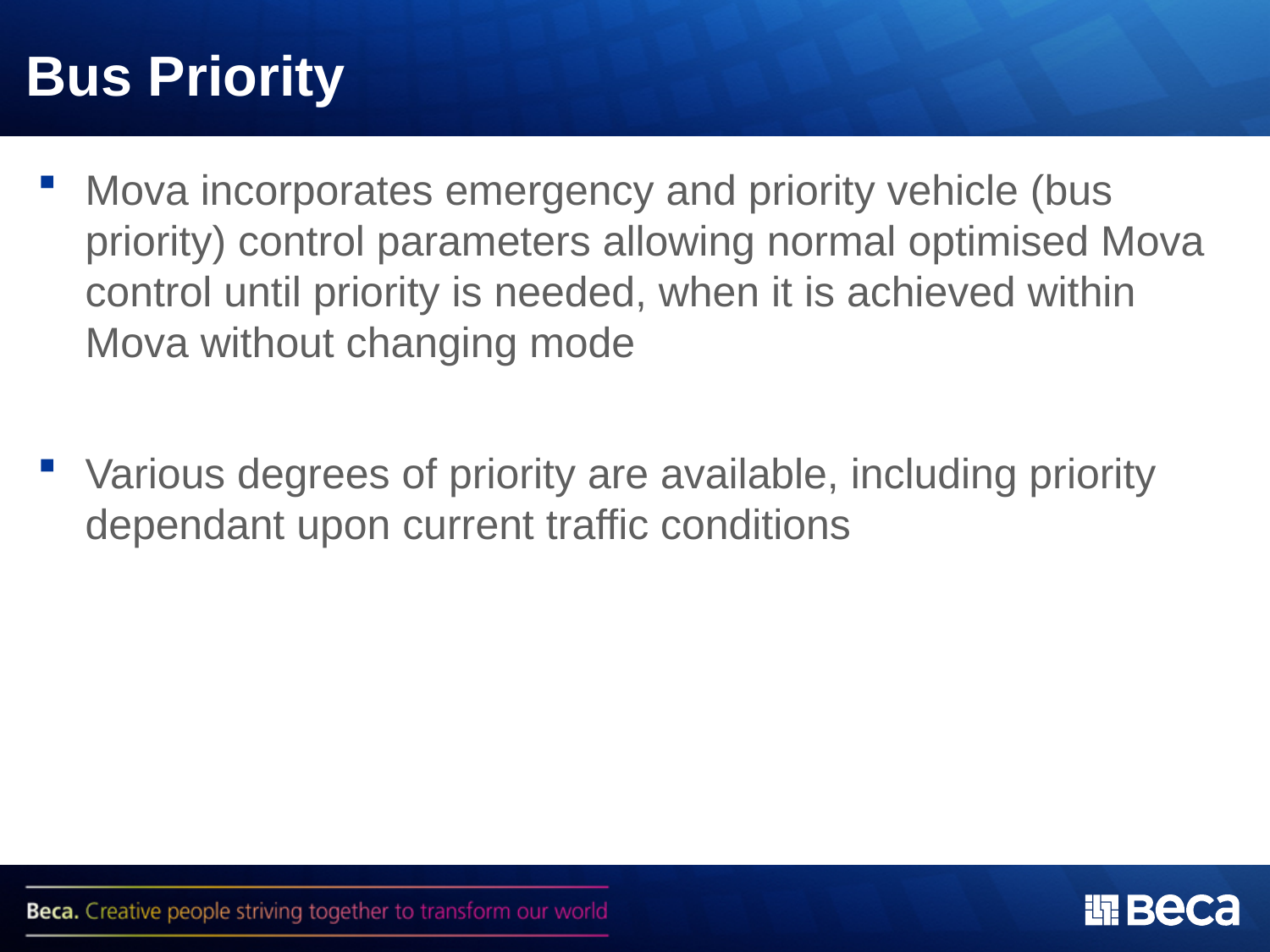

# Bus Priority
Mova incorporates emergency and priority vehicle (bus priority) control parameters allowing normal optimised Mova control until priority is needed, when it is achieved within Mova without changing mode

Various degrees of priority are available, including priority dependant upon current traffic conditions